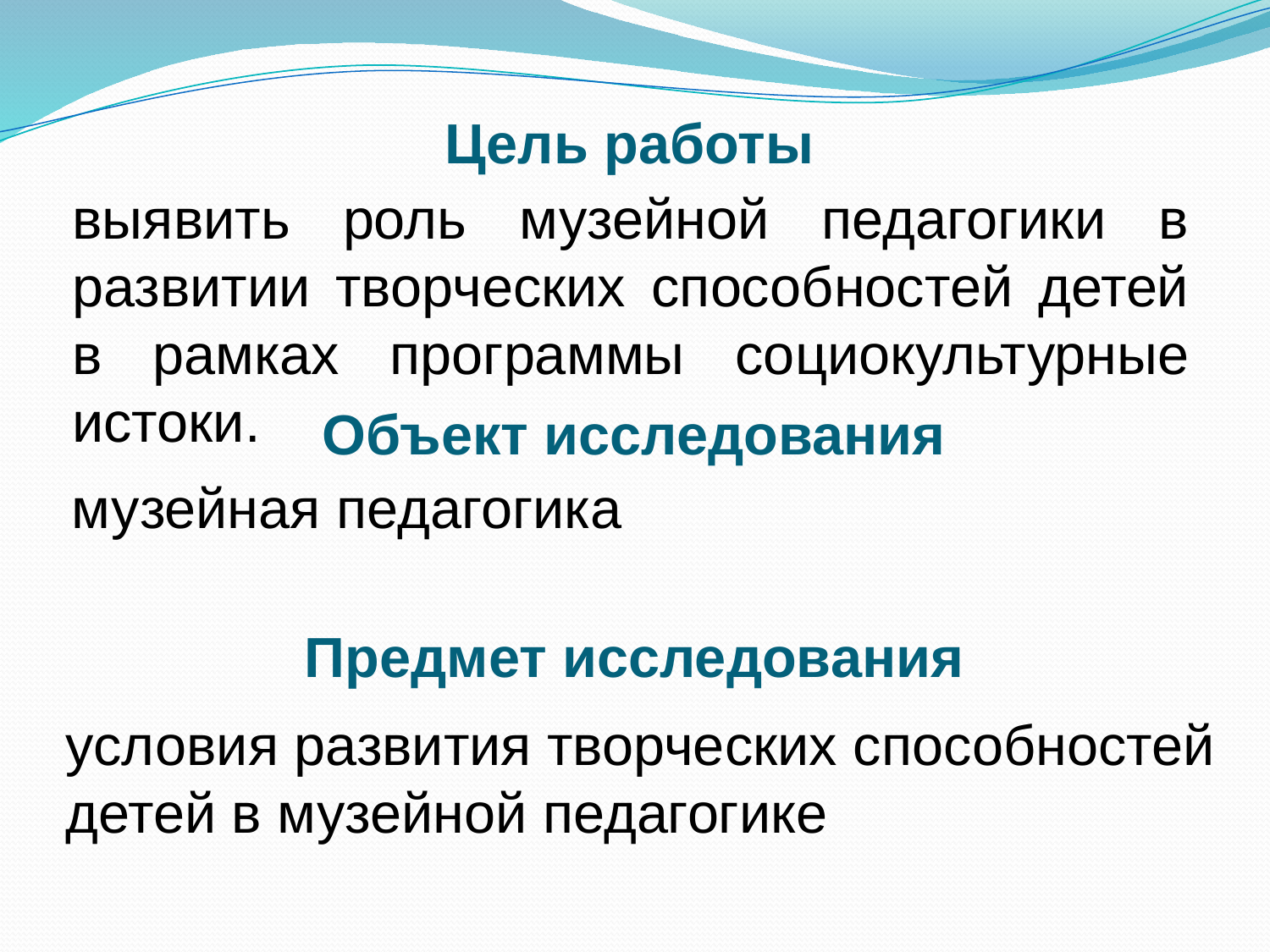

# Цель работы
выявить роль музейной педагогики в развитии творческих способностей детей в рамках программы социокультурные истоки.
Объект исследования
музейная педагогика
Предмет исследования
условия развития творческих способностей детей в музейной педагогике